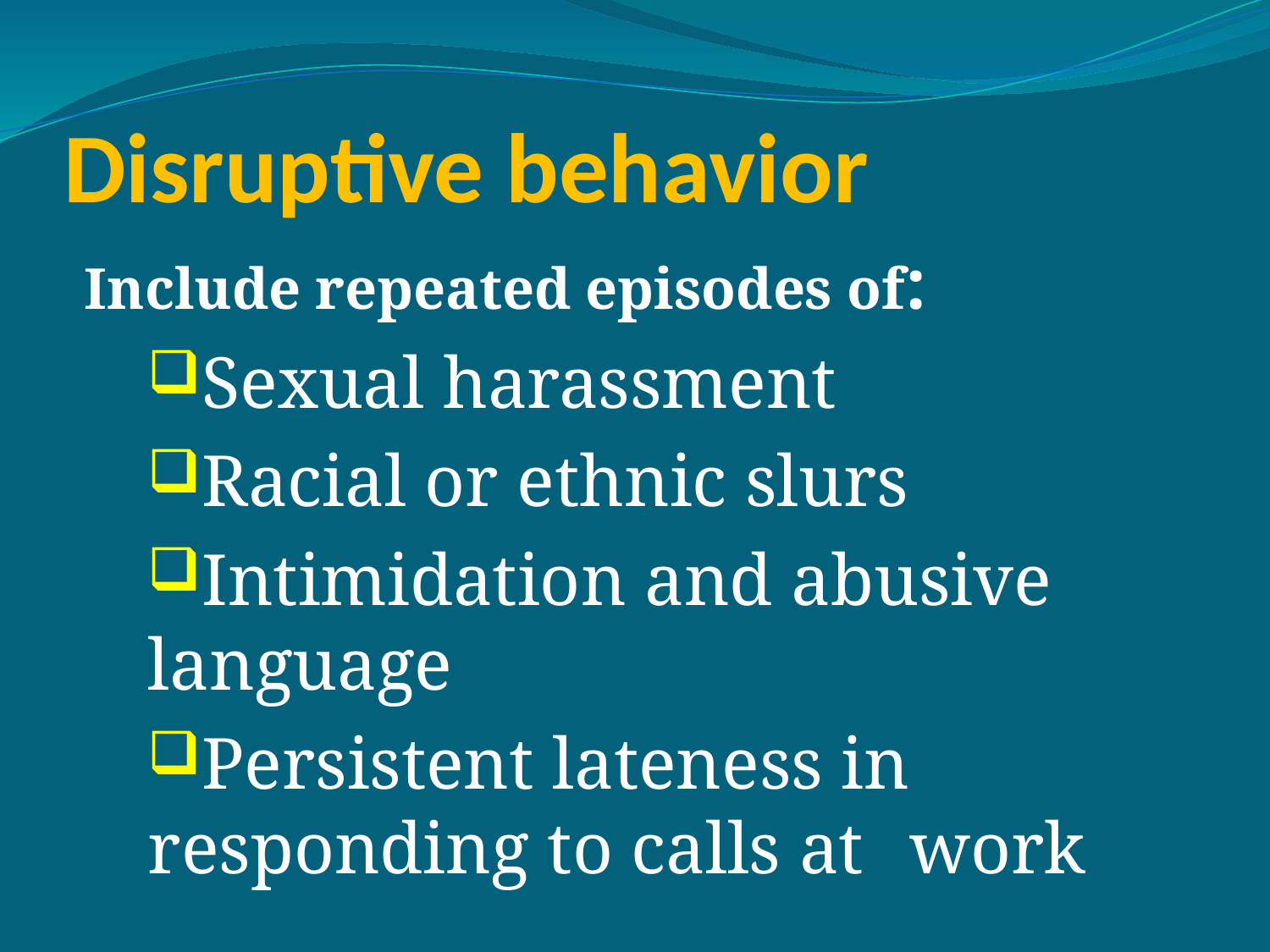

# Disruptive behavior
Include repeated episodes of:
Sexual harassment
Racial or ethnic slurs
Intimidation and abusive language
Persistent lateness in responding to calls at 	work